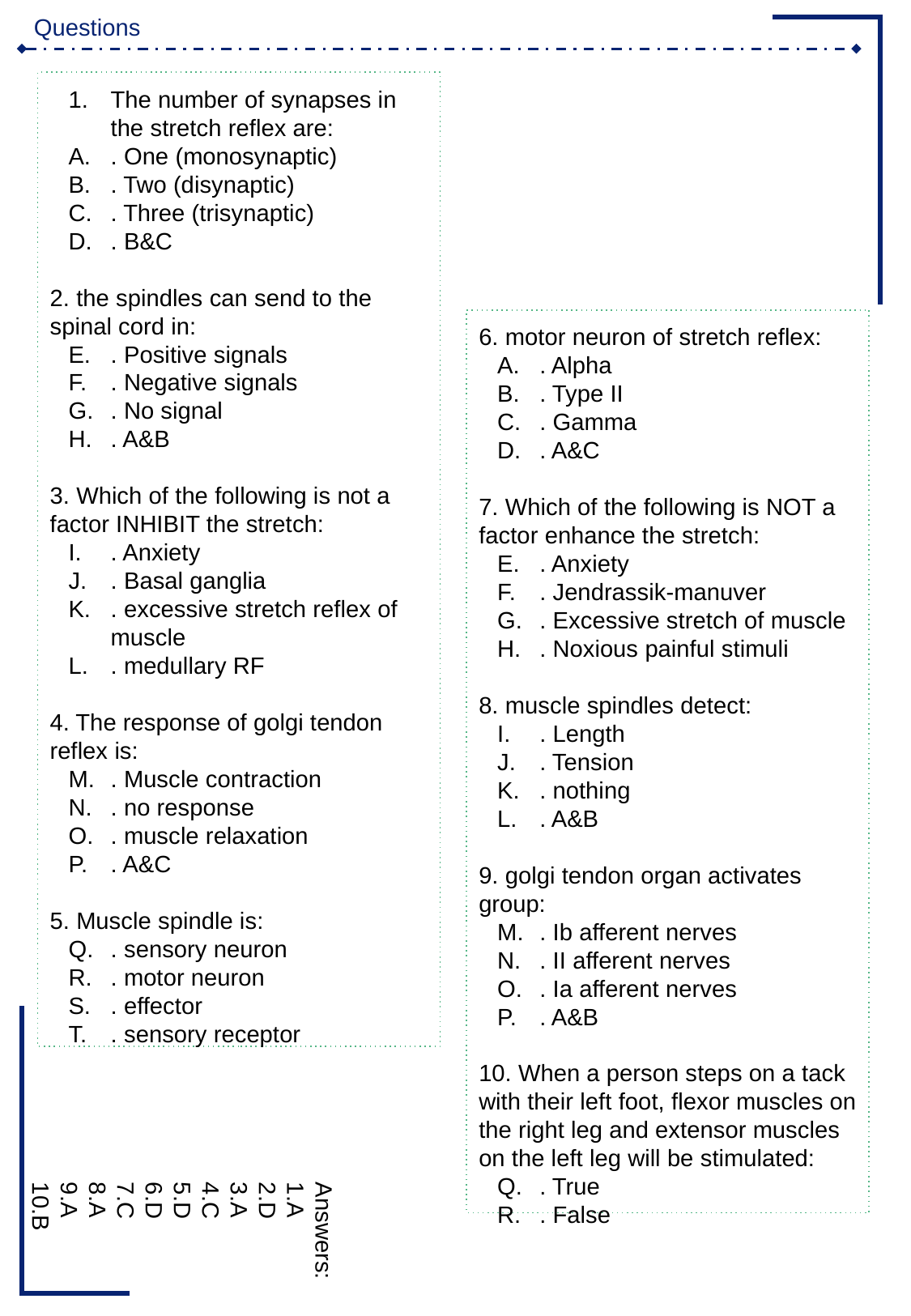

The number of synapses in the stretch reflex are:
. One (monosynaptic)
. Two (disynaptic)
. Three (trisynaptic)
. B&C

2. the spindles can send to the spinal cord in:
. Positive signals
. Negative signals
. No signal
. A&B

3. Which of the following is not a factor INHIBIT the stretch:
. Anxiety
. Basal ganglia
. excessive stretch reflex of muscle
. medullary RF

4. The response of golgi tendon reflex is:
. Muscle contraction
. no response
. muscle relaxation
. A&C

5. Muscle spindle is:
. sensory neuron
. motor neuron
. effector
. sensory receptor
6. motor neuron of stretch reflex:
. Alpha
. Type II
. Gamma
. A&C

7. Which of the following is NOT a factor enhance the stretch:
. Anxiety
. Jendrassik-manuver
. Excessive stretch of muscle
. Noxious painful stimuli

8. muscle spindles detect:
. Length
. Tension
. nothing
. A&B

9. golgi tendon organ activates group:
. Ib afferent nerves
. II afferent nerves
. Ia afferent nerves
. A&B

10. When a person steps on a tack with their left foot, flexor muscles on the right leg and extensor muscles on the left leg will be stimulated:
. True
. False

Answers:
1.A
2.D
3.A
4.C
5.D
6.D
7.C
8.A
9.A
10.B